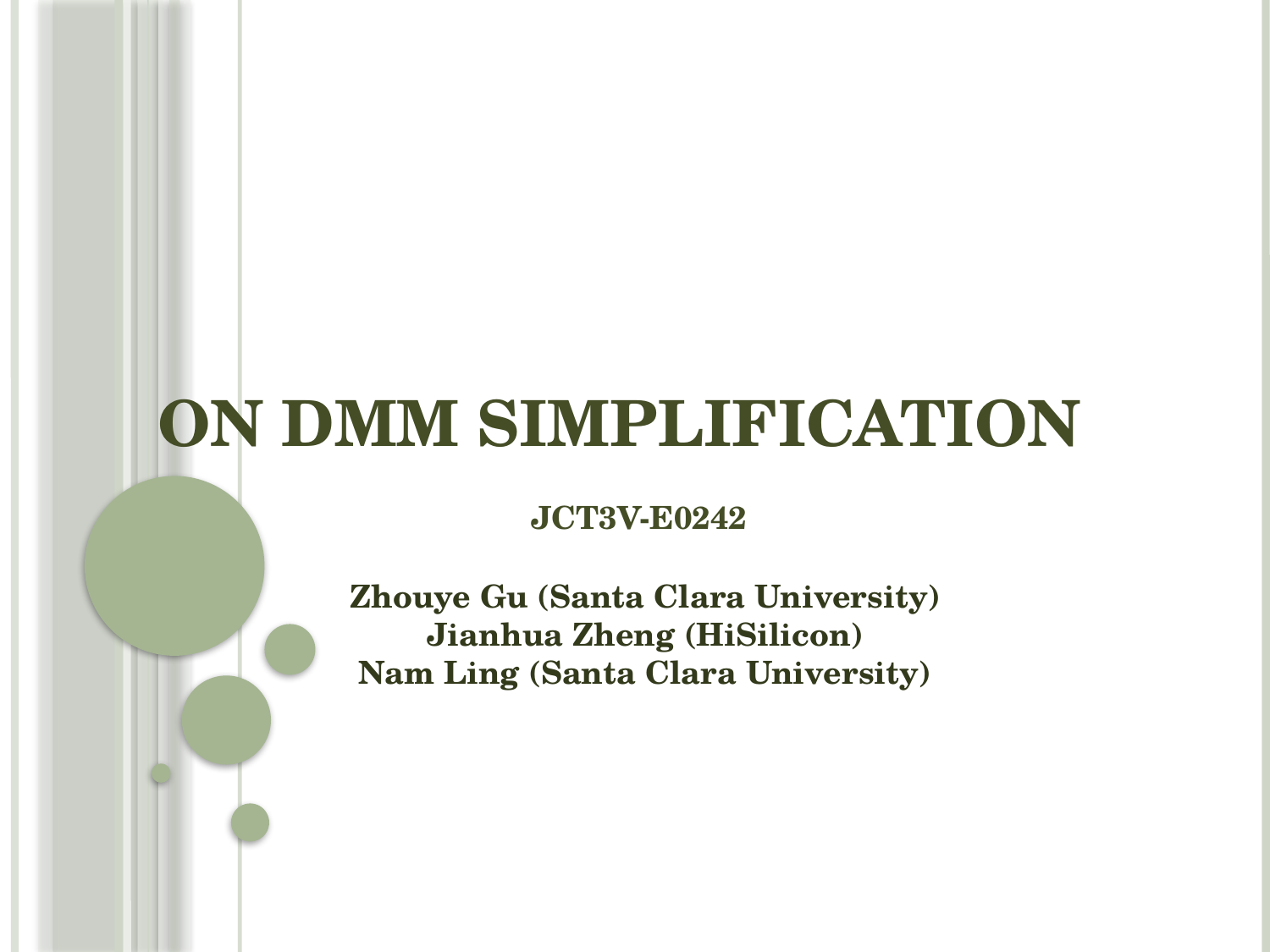

# On DMM Simplification
JCT3V-E0242
Zhouye Gu (Santa Clara University)
Jianhua Zheng (HiSilicon)
Nam Ling (Santa Clara University)